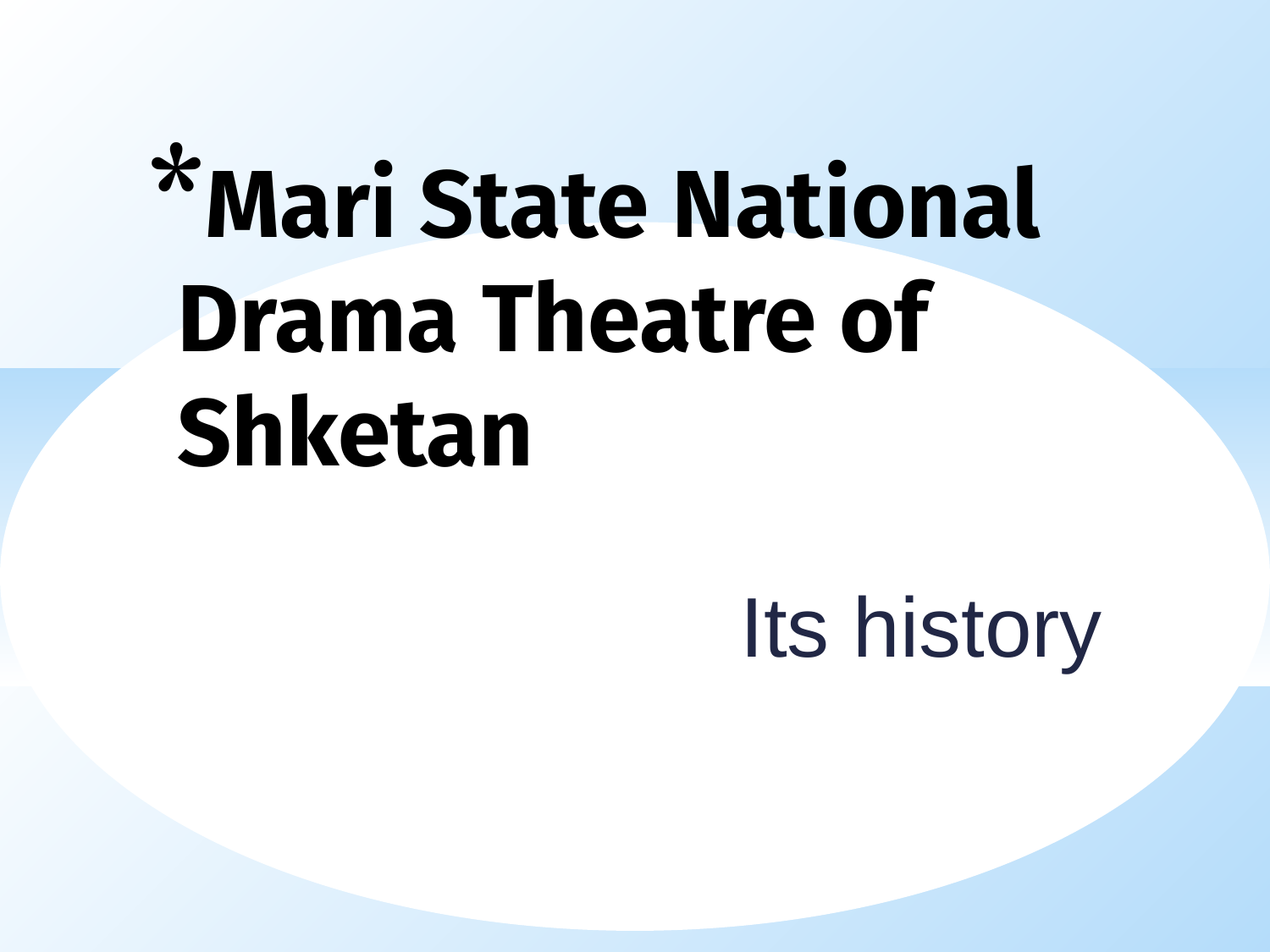

Mari State National Drama Theatre of Shketan
Its history